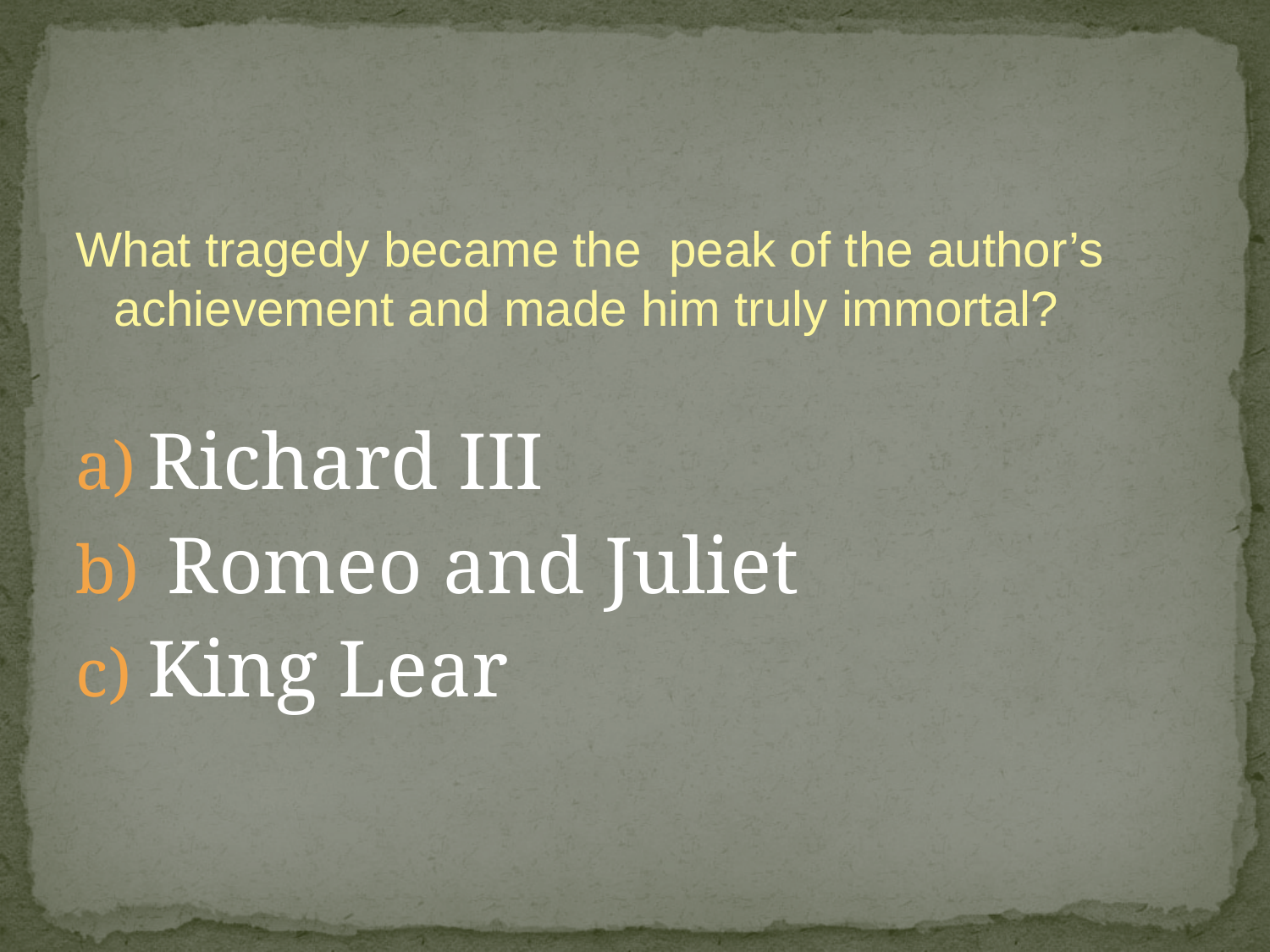

#
What tragedy became the  peak of the author’s achievement and made him truly immortal?

Richard III
 Romeo and Juliet
King Lear